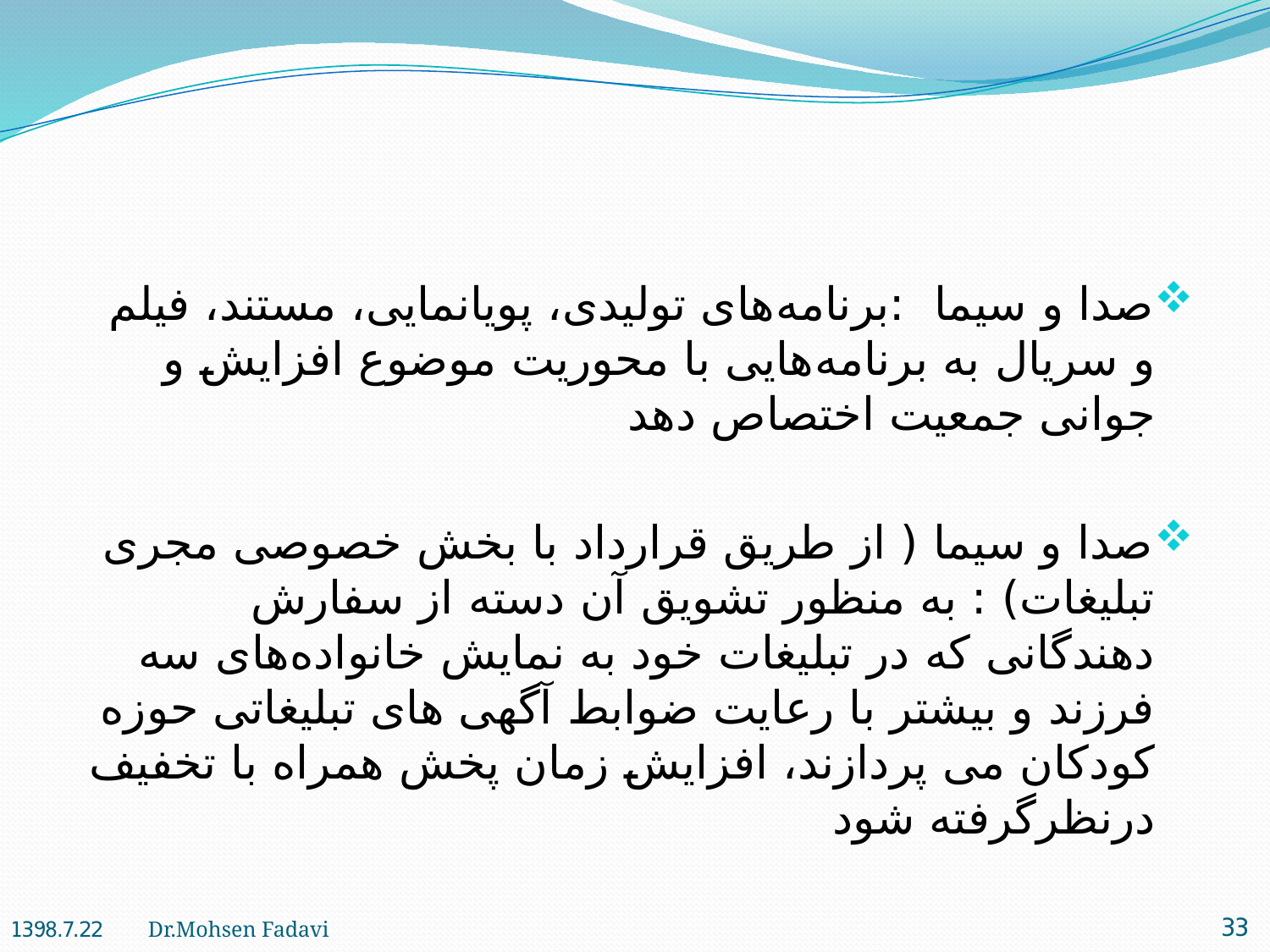

صدا و سیما  :برنامه‌های تولیدی، پویانمایی، مستند، فیلم و سریال به برنامه‌هایی با محوریت موضوع افزایش و جوانی جمعیت اختصاص دهد

صدا و سیما ( از طریق قرارداد با بخش خصوصی مجری تبلیغات) : به منظور تشویق آن دسته از سفارش دهندگانی که در تبلیغات خود به نمایش خانواده‌های سه فرزند و بیشتر با رعایت ضوابط آگهی های تبلیغاتی حوزه کودکان می ‍‍‌پردازند، افزایش زمان پخش همراه با تخفیف درنظرگرفته شود

1398.7.22
33
Dr.Mohsen Fadavi